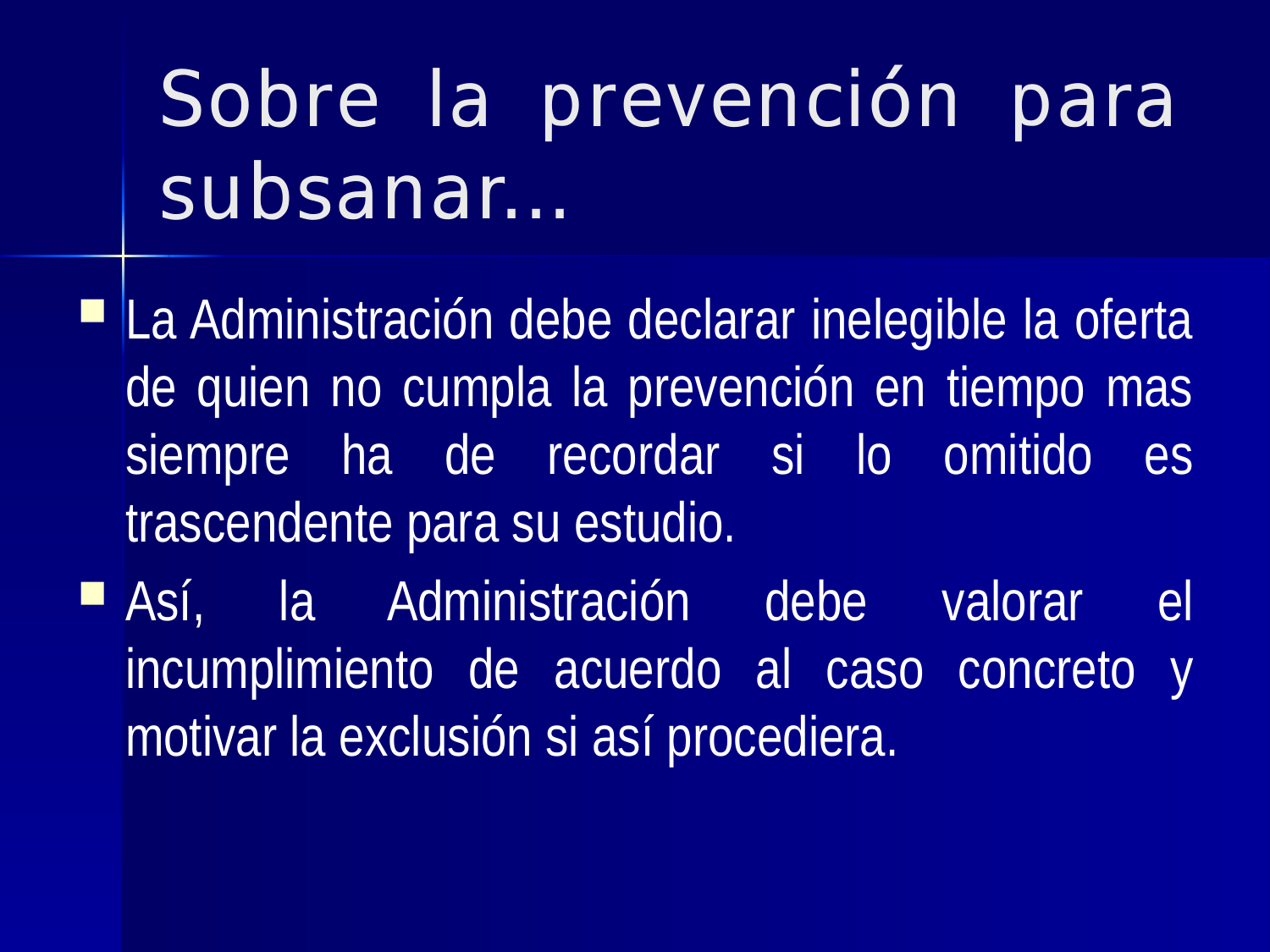

# Sobre la prevención para subsanar...
La Administración debe declarar inelegible la oferta de quien no cumpla la prevención en tiempo mas siempre ha de recordar si lo omitido es trascendente para su estudio.
Así, la Administración debe valorar el incumplimiento de acuerdo al caso concreto y motivar la exclusión si así procediera.